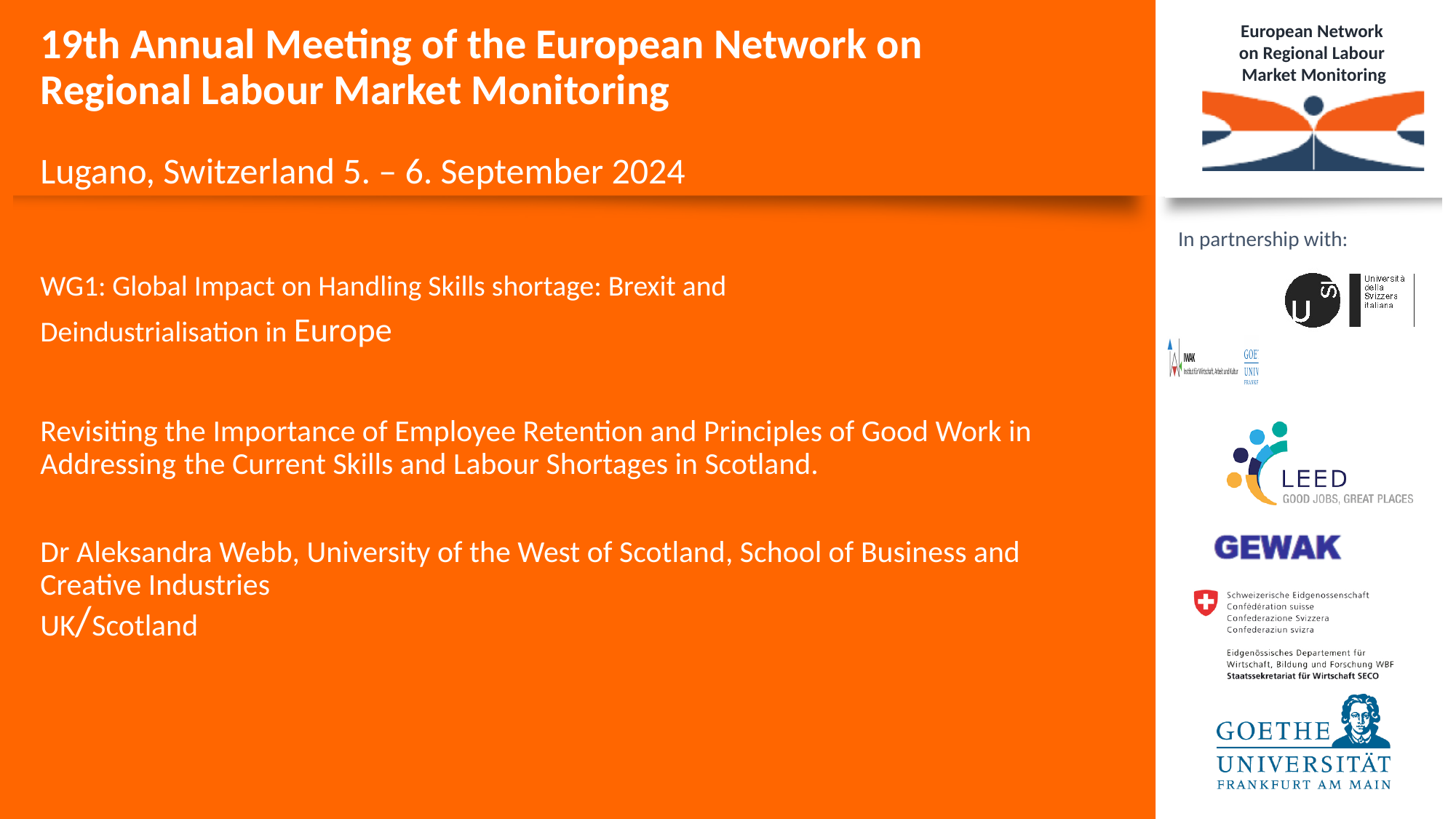

WG1: Global Impact on Handling Skills shortage: Brexit and
Deindustrialisation in Europe

Revisiting the Importance of Employee Retention and Principles of Good Work in Addressing﻿ the Current Skills and Labour Shortages in Scotland.

Dr Aleksandra Webb, University of the West of Scotland, School of Business and Creative Industries
UK/Scotland